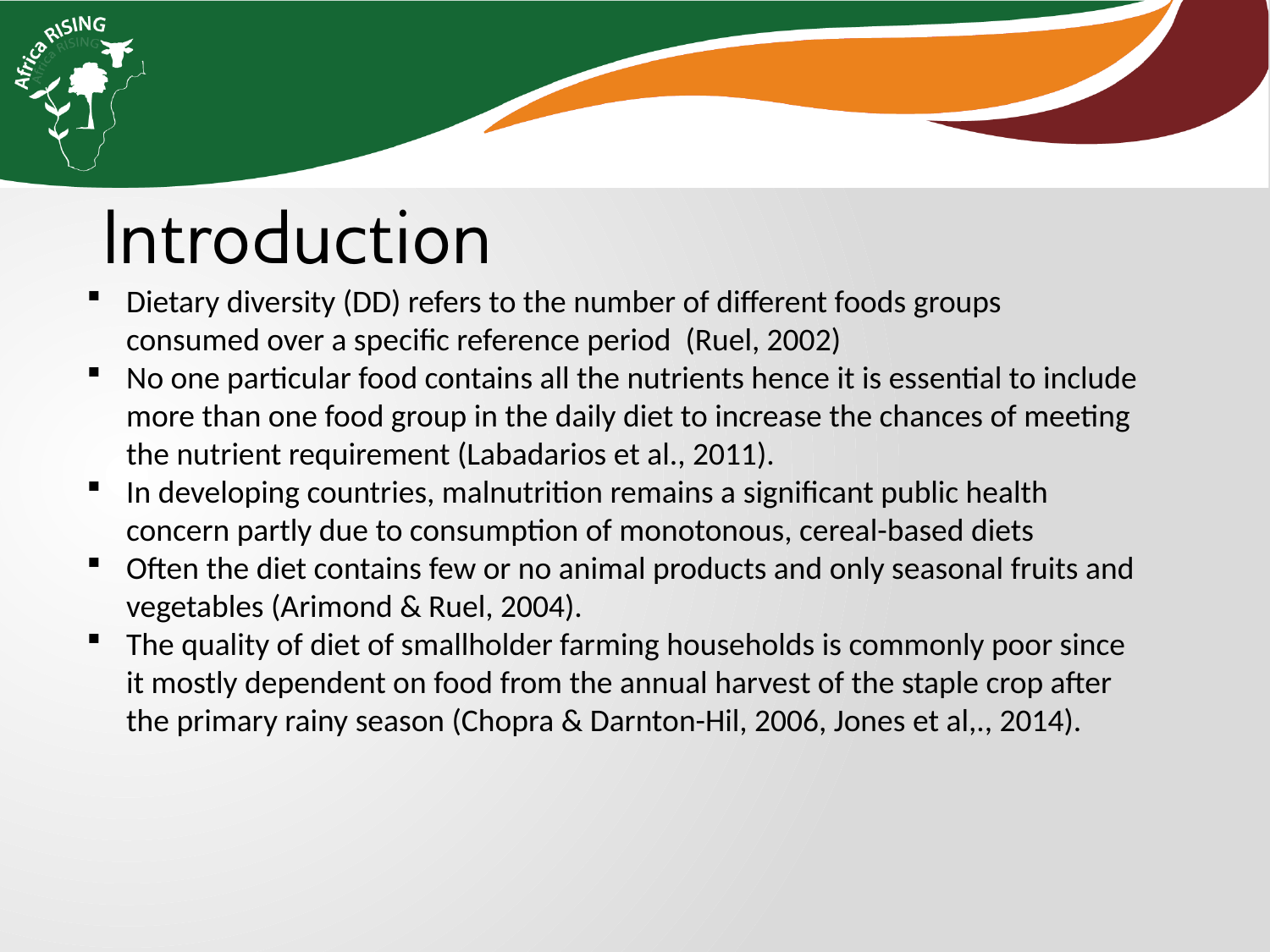

Introduction
Dietary diversity (DD) refers to the number of different foods groups consumed over a specific reference period  (Ruel, 2002)
No one particular food contains all the nutrients hence it is essential to include more than one food group in the daily diet to increase the chances of meeting the nutrient requirement (Labadarios et al., 2011).
In developing countries, malnutrition remains a significant public health concern partly due to consumption of monotonous, cereal-based diets
Often the diet contains few or no animal products and only seasonal fruits and vegetables (Arimond & Ruel, 2004).
The quality of diet of smallholder farming households is commonly poor since it mostly dependent on food from the annual harvest of the staple crop after the primary rainy season (Chopra & Darnton-Hil, 2006, Jones et al,., 2014).